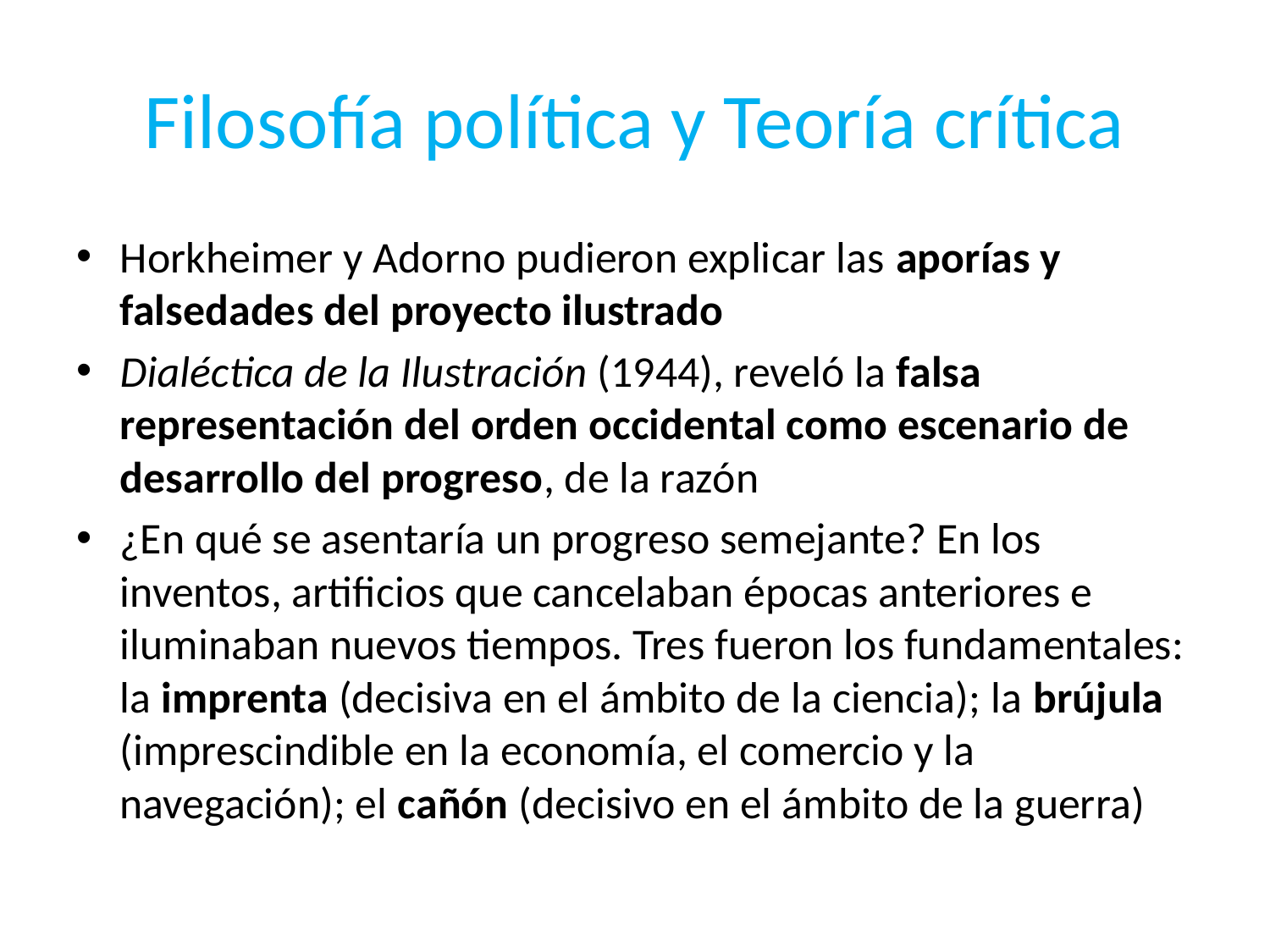

# Filosofía política y Teoría crítica
Horkheimer y Adorno pudieron explicar las aporías y falsedades del proyecto ilustrado
Dialéctica de la Ilustración (1944), reveló la falsa representación del orden occidental como escenario de desarrollo del progreso, de la razón
¿En qué se asentaría un progreso semejante? En los inventos, artificios que cancelaban épocas anteriores e iluminaban nuevos tiempos. Tres fueron los fundamentales: la imprenta (decisiva en el ámbito de la ciencia); la brújula (imprescindible en la economía, el comercio y la navegación); el cañón (decisivo en el ámbito de la guerra)